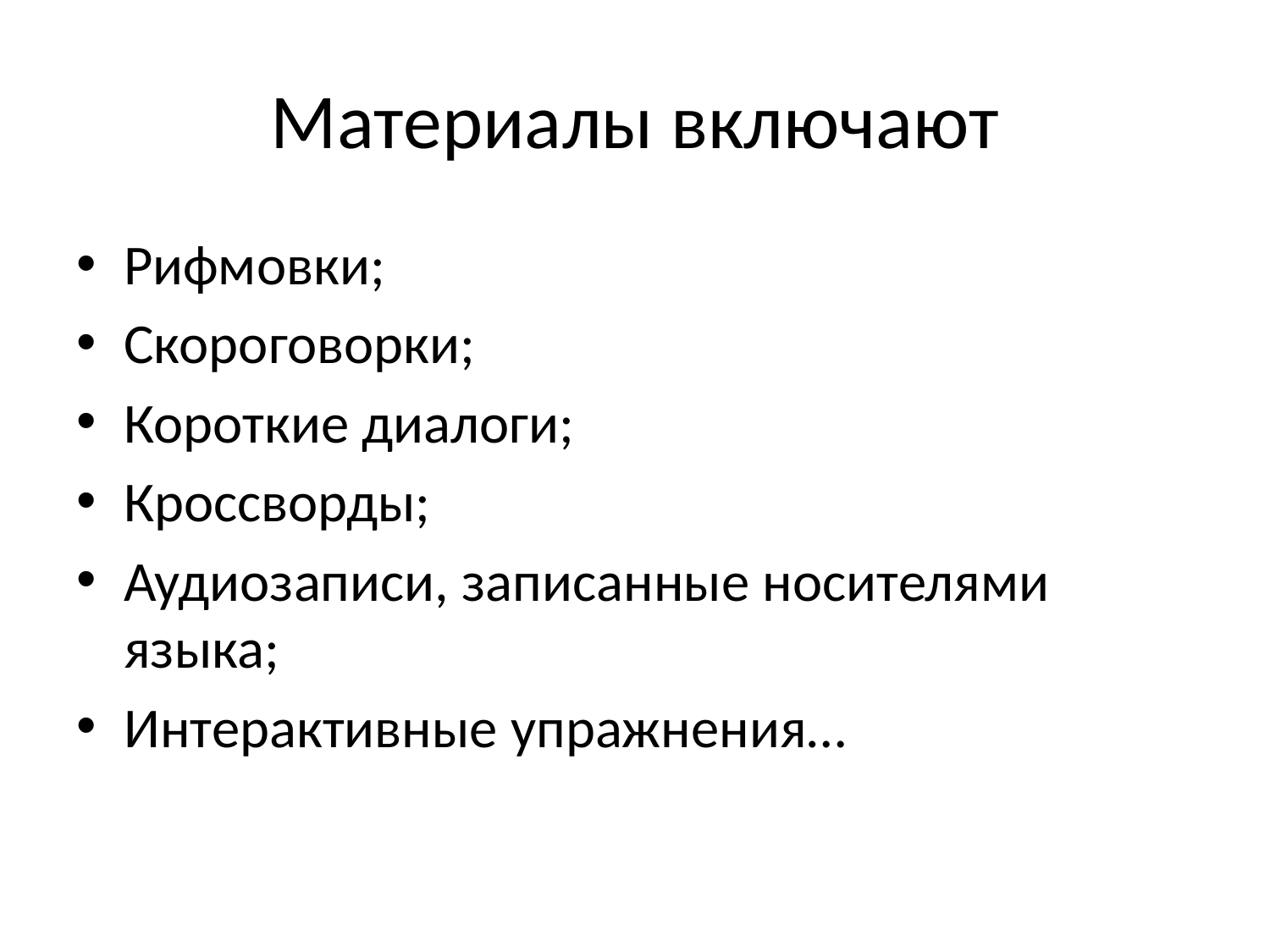

# Материалы включают
Рифмовки;
Скороговорки;
Короткие диалоги;
Кроссворды;
Аудиозаписи, записанные носителями языка;
Интерактивные упражнения…